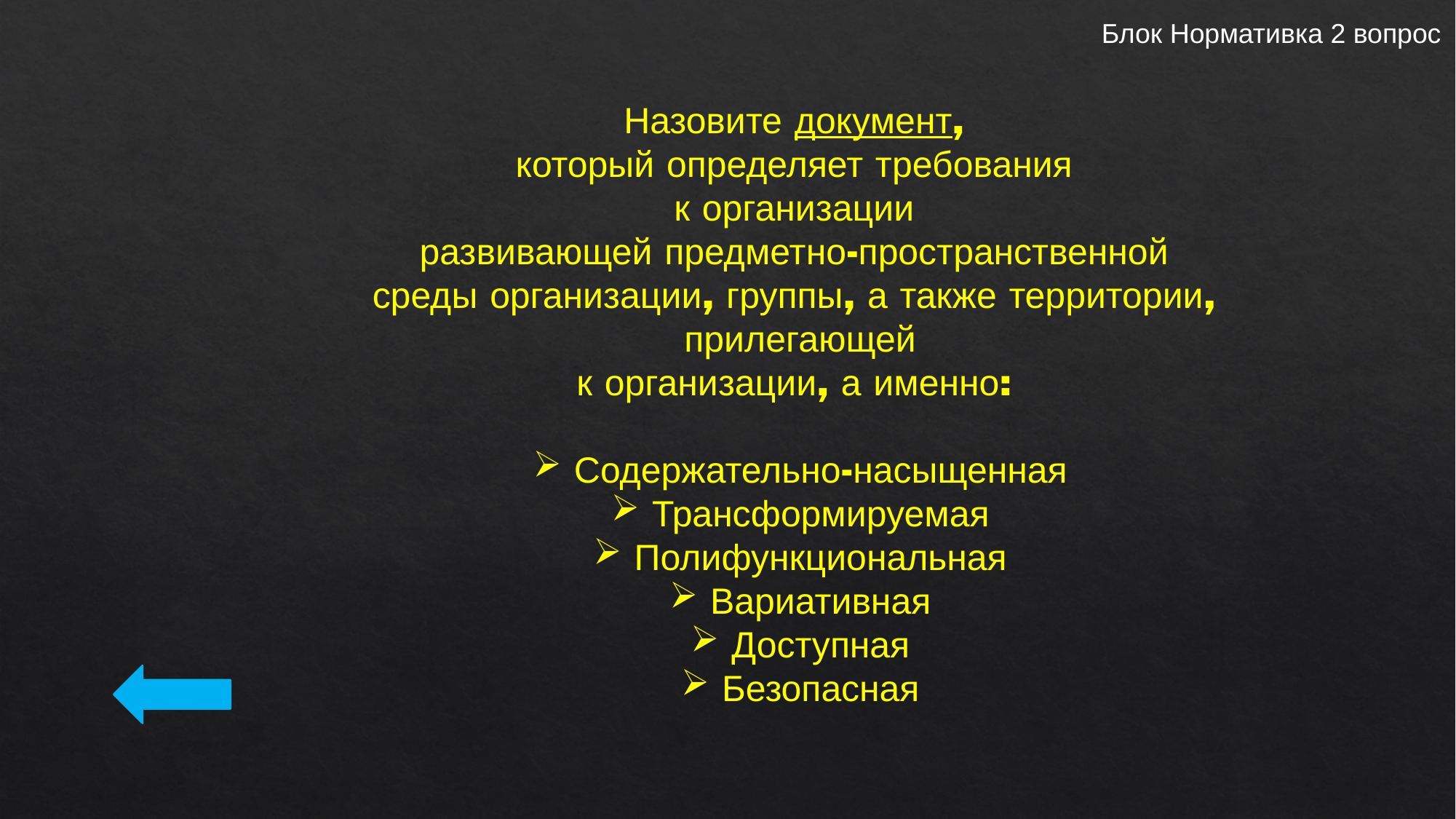

Блок Нормативка 2 вопрос
Назовите документ,
который определяет требования
к организации
развивающей предметно-пространственной
среды организации, группы, а также территории,
прилегающей
к организации, а именно:

Содержательно-насыщенная
Трансформируемая
Полифункциональная
Вариативная
Доступная
Безопасная